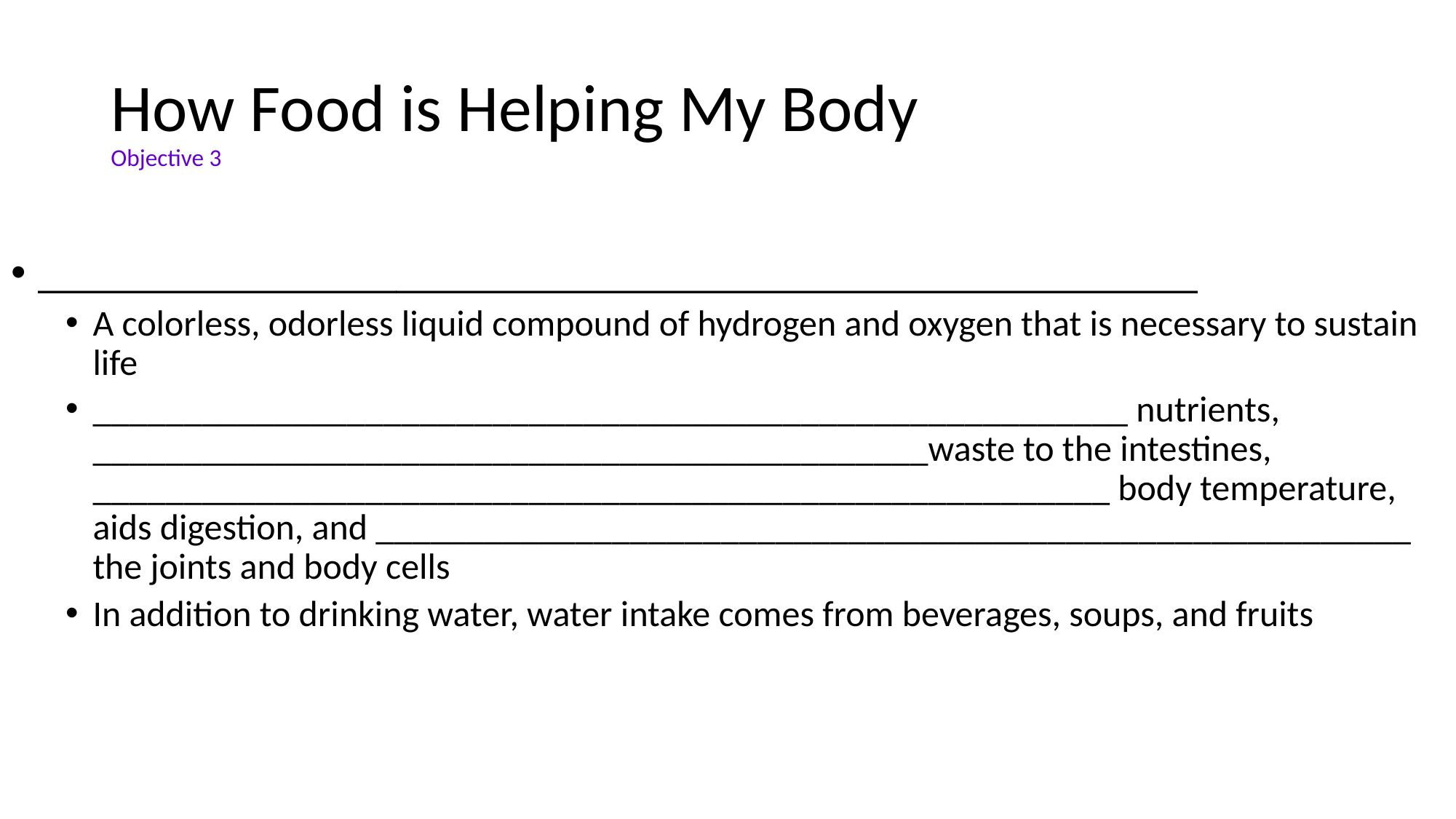

# How Food is Helping My Body Objective 3
_______________________________________________________
A colorless, odorless liquid compound of hydrogen and oxygen that is necessary to sustain life
_________________________________________________________ nutrients, ______________________________________________waste to the intestines, ________________________________________________________ body temperature, aids digestion, and _________________________________________________________ the joints and body cells
In addition to drinking water, water intake comes from beverages, soups, and fruits